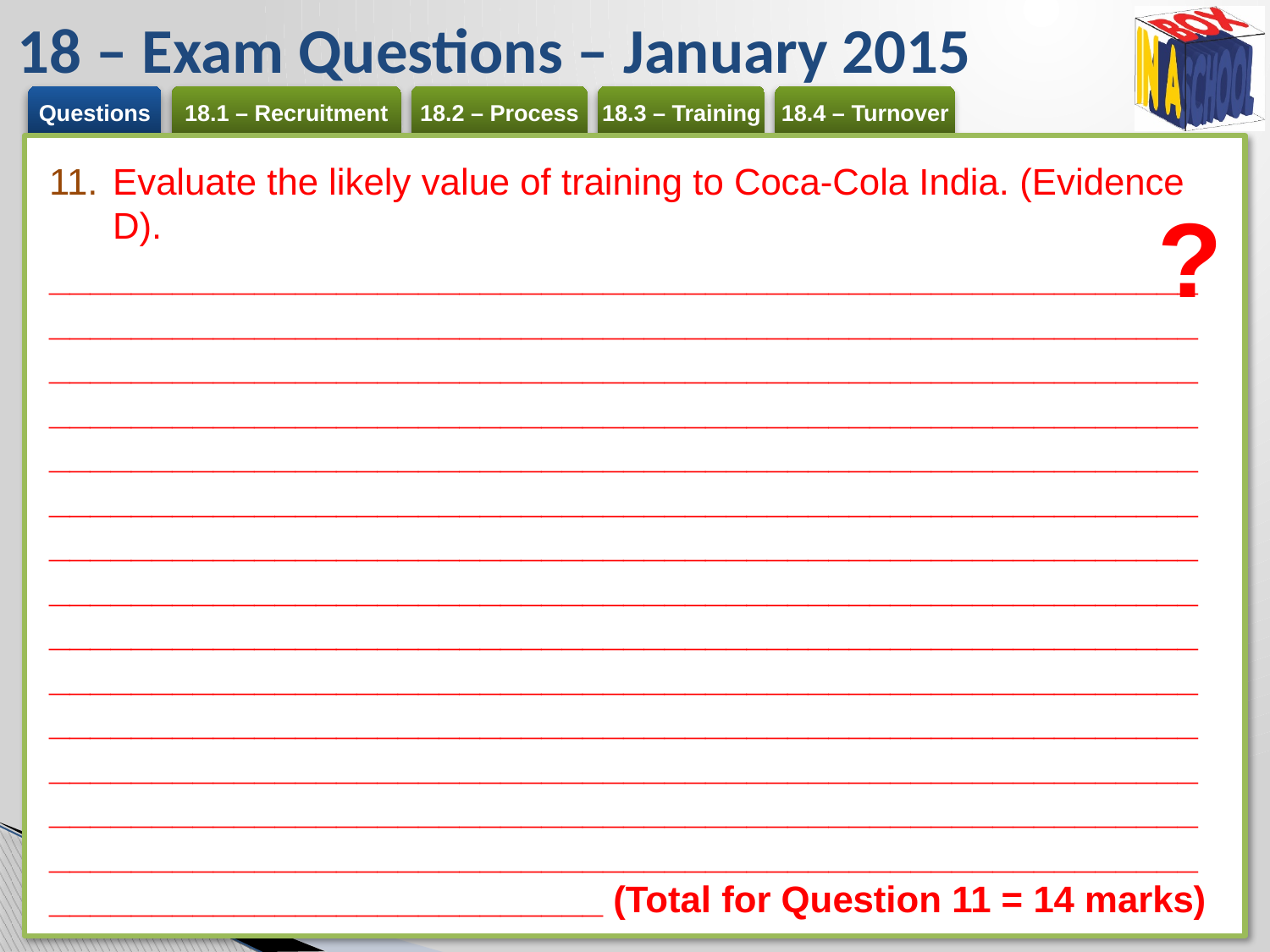

# 18 – Exam Questions – January 2015
Evaluate the likely value of training to Coca-Cola India. (Evidence D).
___________________________________________________________________________________________________________________________________________________________________________________________________________________________________________________________________________________________________________________________________________________________________________________________________________________________________________________________________________________________________________________________________________________________________________________________________________________________________________________________________________________________________________________________________________________________________________________________________________________________________________ (Total for Question 11 = 14 marks)
?